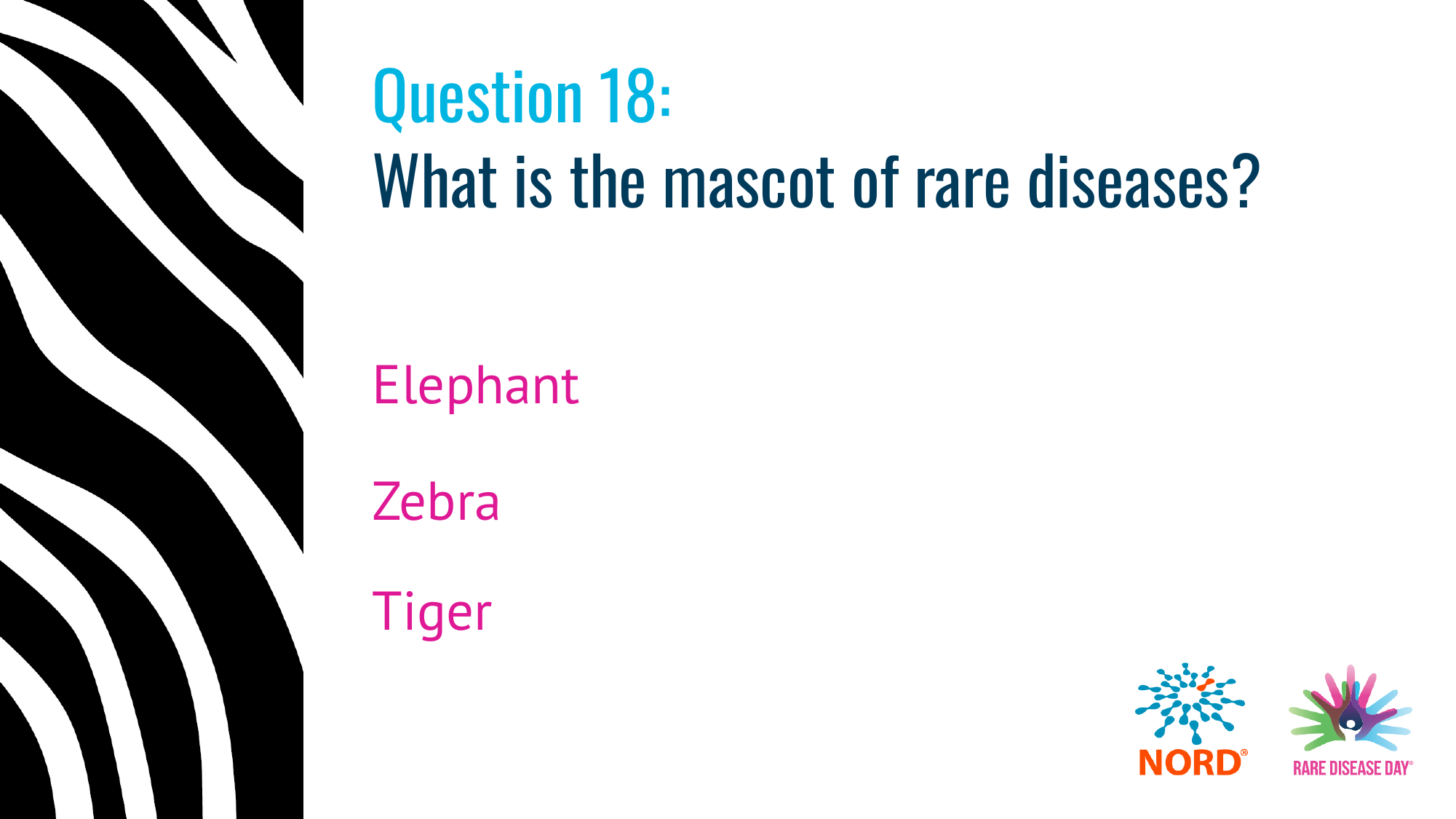

# Question 18:
What is the mascot of rare diseases?
Elephant
Zebra
Tiger